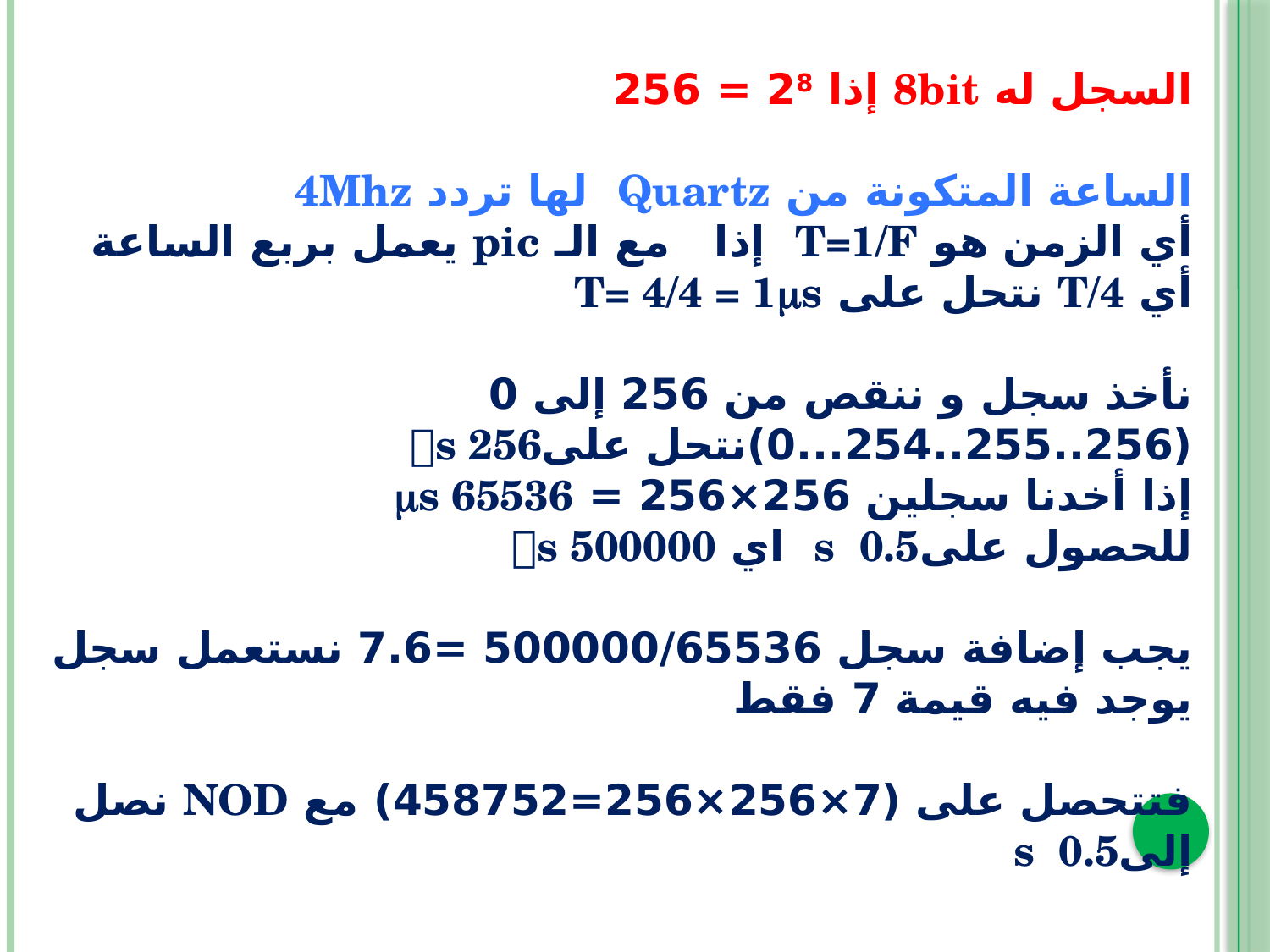

السجل له 8bit إذا 28 = 256

الساعة المتكونة من Quartz  لها تردد 4Mhz
أي الزمن هو T=1/F  إذا   مع الـ pic يعمل بربع الساعة
أي T/4 نتحل على T= 4/4 = 1μs

نأخذ سجل و ننقص من 256 إلى 0 (256..255..254...0)نتحل علىμs 256
إذا أخدنا سجلين 256×256 = μs 65536
للحصول علىs  0.5  اي μs 500000

يجب إضافة سجل 500000/65536 =7.6 نستعمل سجل يوجد فيه قيمة 7 فقط

فتتحصل على (7×256×256=458752) مع NOD نصل إلىs  0.5